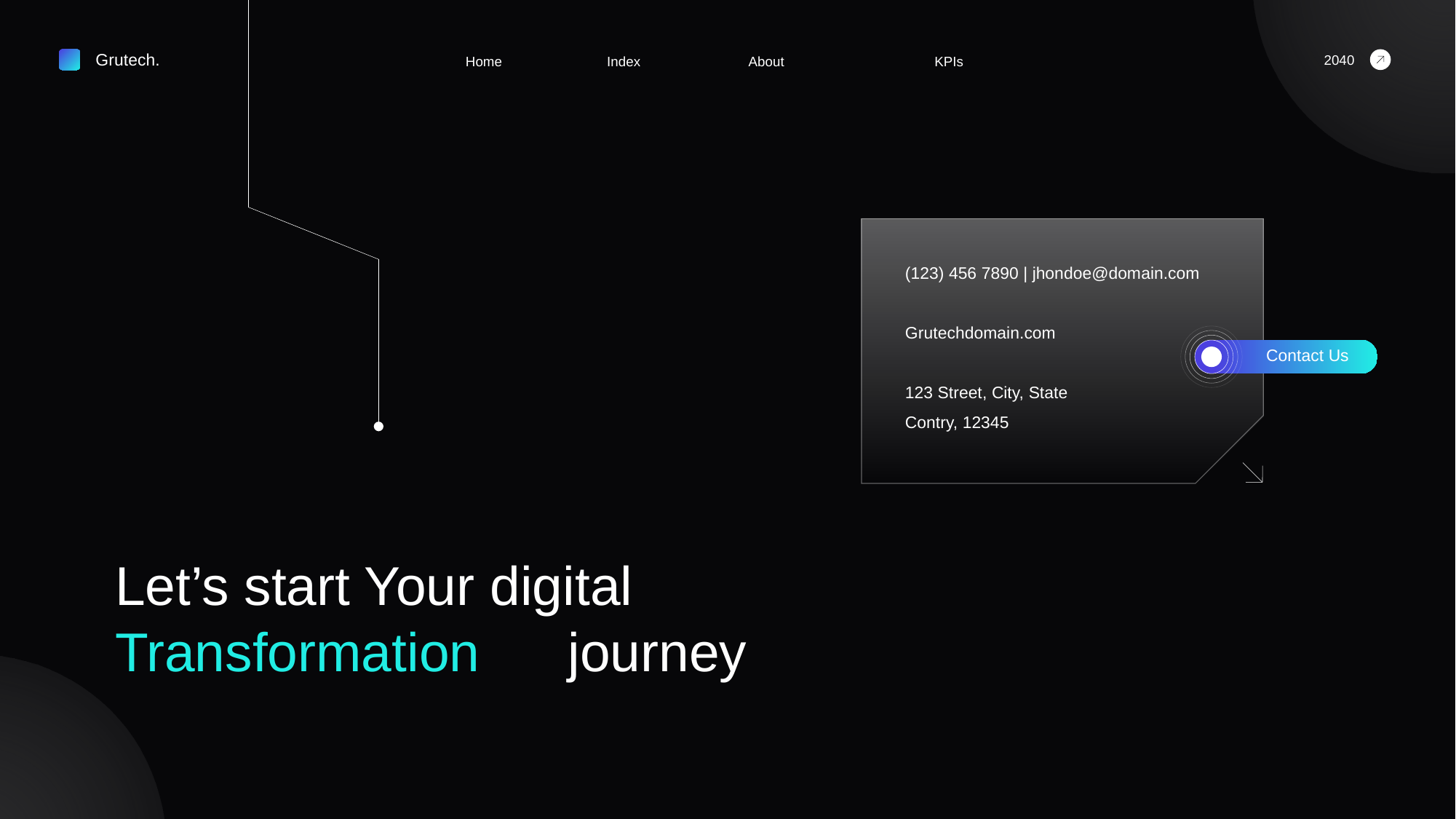

Grutech.
2040
About
Home
Index
KPIs

(123) 456 7890 | jhondoe@domain.com
Grutechdomain.com

Contact Us
123 Street, City, State
Contry, 12345

Let’s start Your digital
Transformation
journey